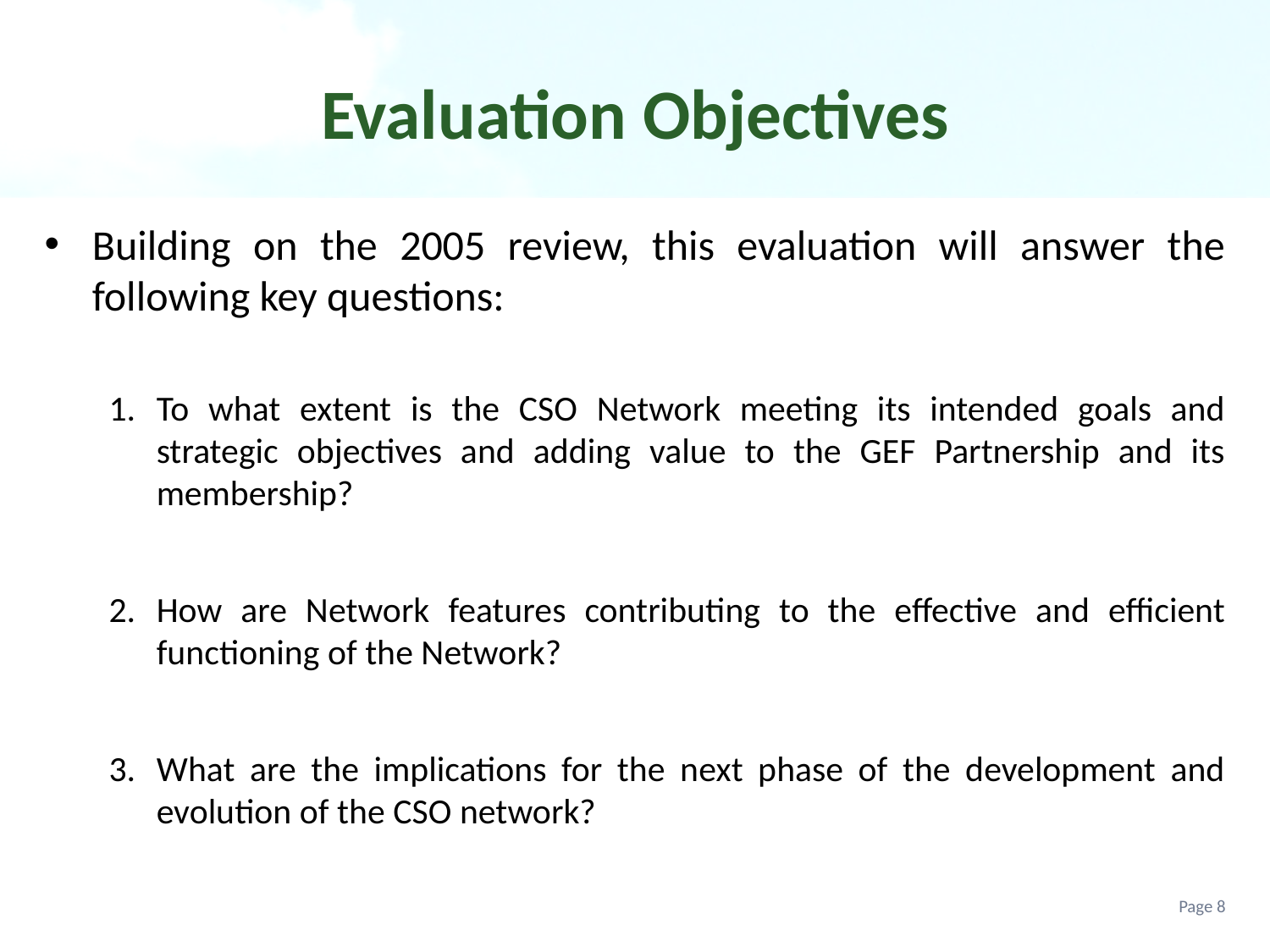

# Evaluation Objectives
Building on the 2005 review, this evaluation will answer the following key questions:

To what extent is the CSO Network meeting its intended goals and strategic objectives and adding value to the GEF Partnership and its membership?

How are Network features contributing to the effective and efficient functioning of the Network?

What are the implications for the next phase of the development and evolution of the CSO network?